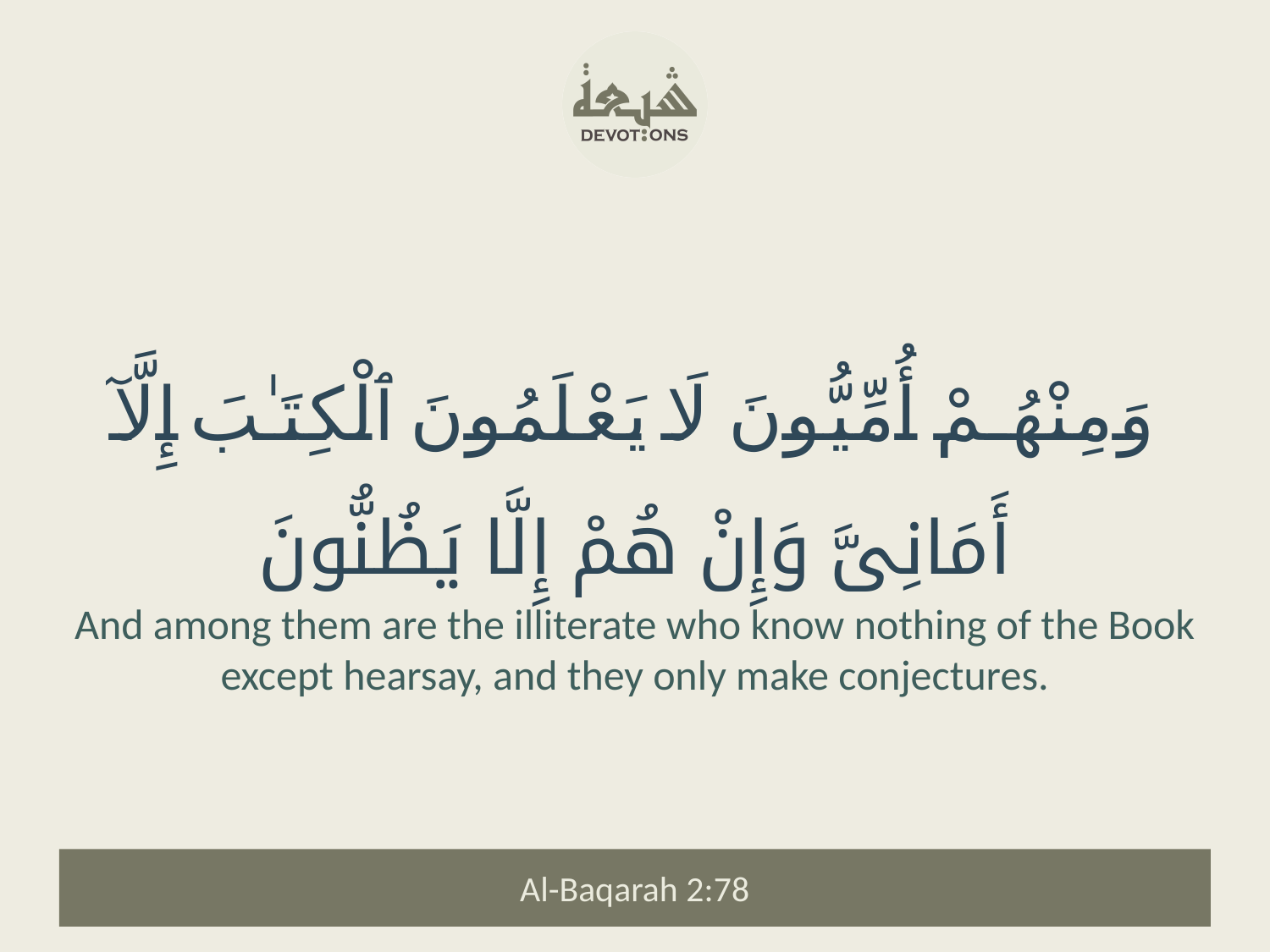

وَمِنْهُمْ أُمِّيُّونَ لَا يَعْلَمُونَ ٱلْكِتَـٰبَ إِلَّآ أَمَانِىَّ وَإِنْ هُمْ إِلَّا يَظُنُّونَ
And among them are the illiterate who know nothing of the Book except hearsay, and they only make conjectures.
Al-Baqarah 2:78